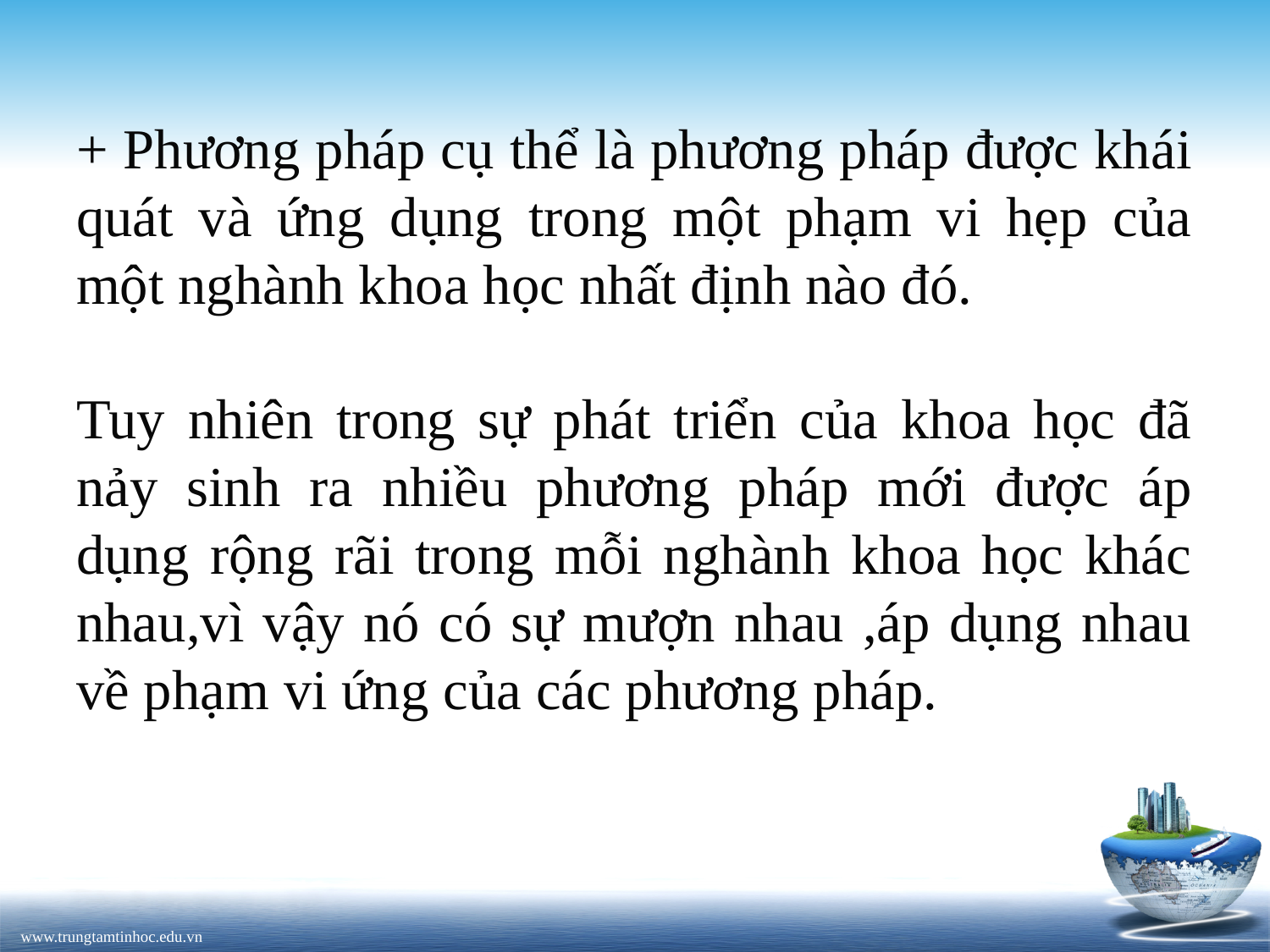

+ Phương pháp cụ thể là phương pháp được khái quát và ứng dụng trong một phạm vi hẹp của một nghành khoa học nhất định nào đó.

Tuy nhiên trong sự phát triển của khoa học đã nảy sinh ra nhiều phương pháp mới được áp dụng rộng rãi trong mỗi nghành khoa học khác nhau,vì vậy nó có sự mượn nhau ,áp dụng nhau về phạm vi ứng của các phương pháp.